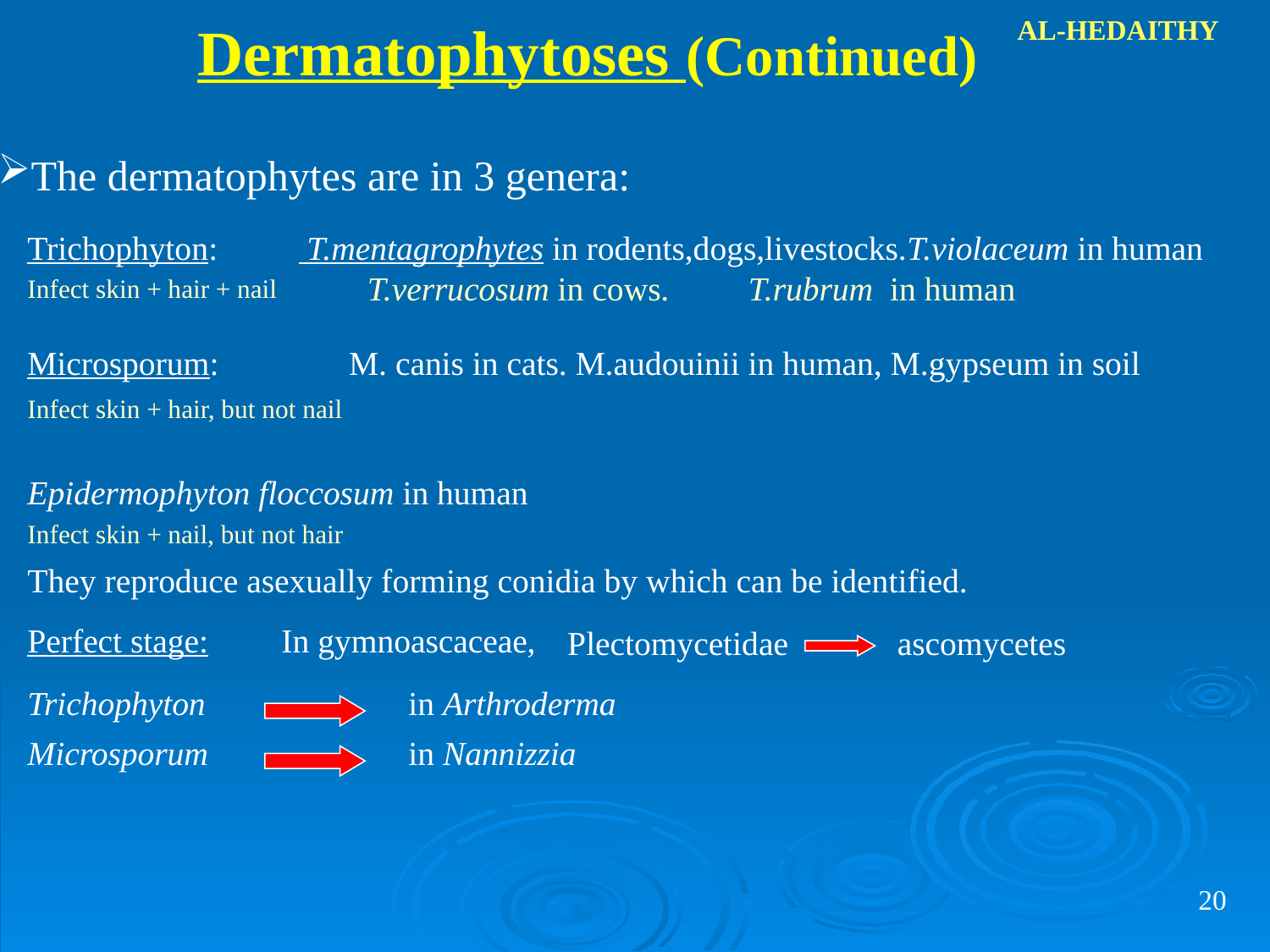

Dermatophytoses (Continued)
AL-HEDAITHY
The dermatophytes are in 3 genera:
Trichophyton: 	   T.mentagrophytes in rodents,dogs,livestocks.T.violaceum in human
T.verrucosum in cows. 	T.rubrum  in human
Infect skin + hair + nail
Microsporum: 	        M. canis in cats. M.audouinii in human, M.gypseum in soil
Infect skin + hair, but not nail
Epidermophyton floccosum in human
Infect skin + nail, but not hair
They reproduce asexually forming conidia by which can be identified.
Perfect stage:	In gymnoascaceae,
Plectomycetidae 	         ascomycetes

Trichophyton 		in Arthroderma

Microsporum 		in Nannizzia

20